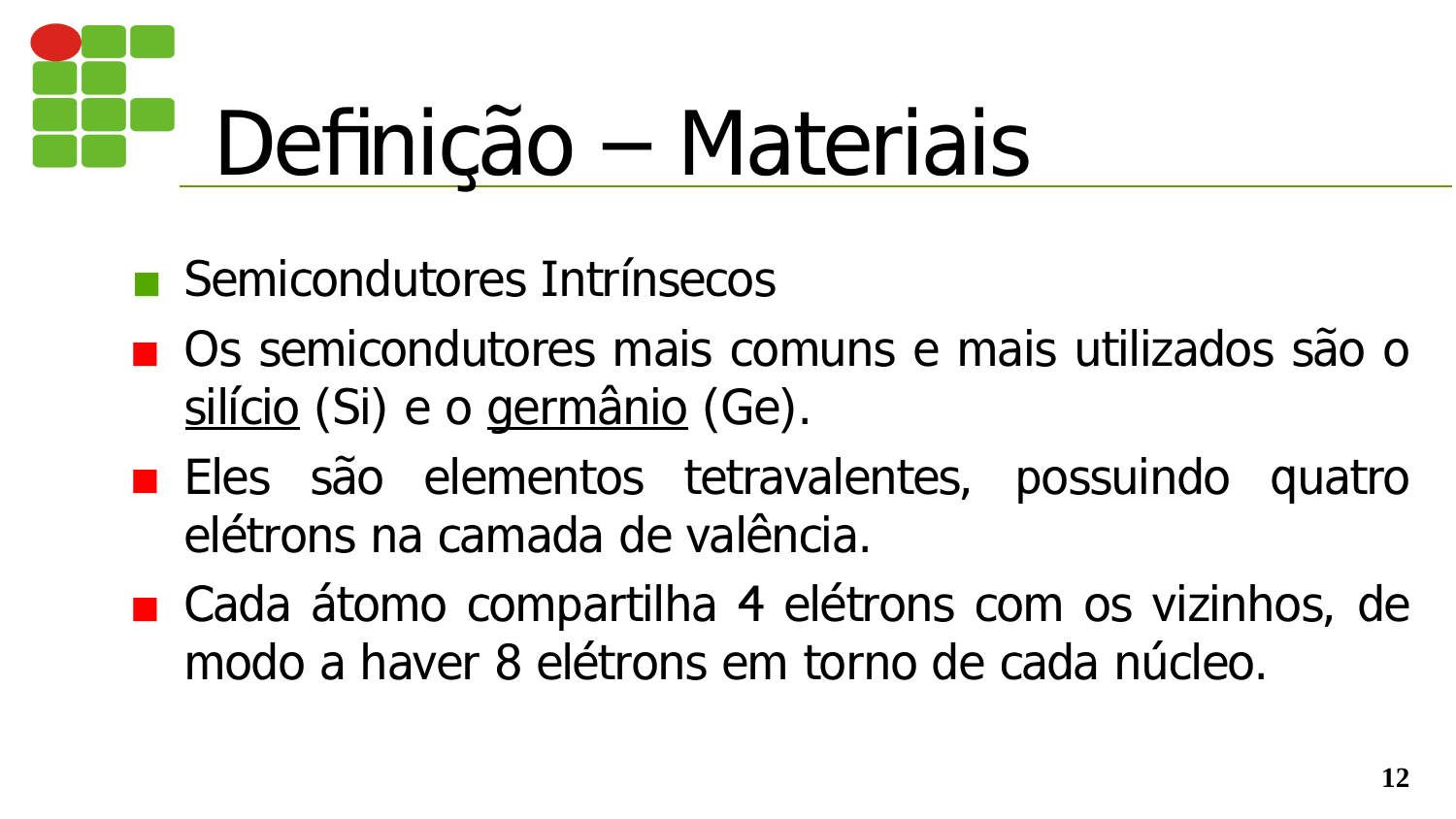

# Definição – Materiais
Semicondutores Intrínsecos
Os semicondutores mais comuns e mais utilizados são o silício (Si) e o germânio (Ge).
Eles são elementos tetravalentes, possuindo quatro elétrons na camada de valência.
Cada átomo compartilha 4 elétrons com os vizinhos, de modo a haver 8 elétrons em torno de cada núcleo.

12